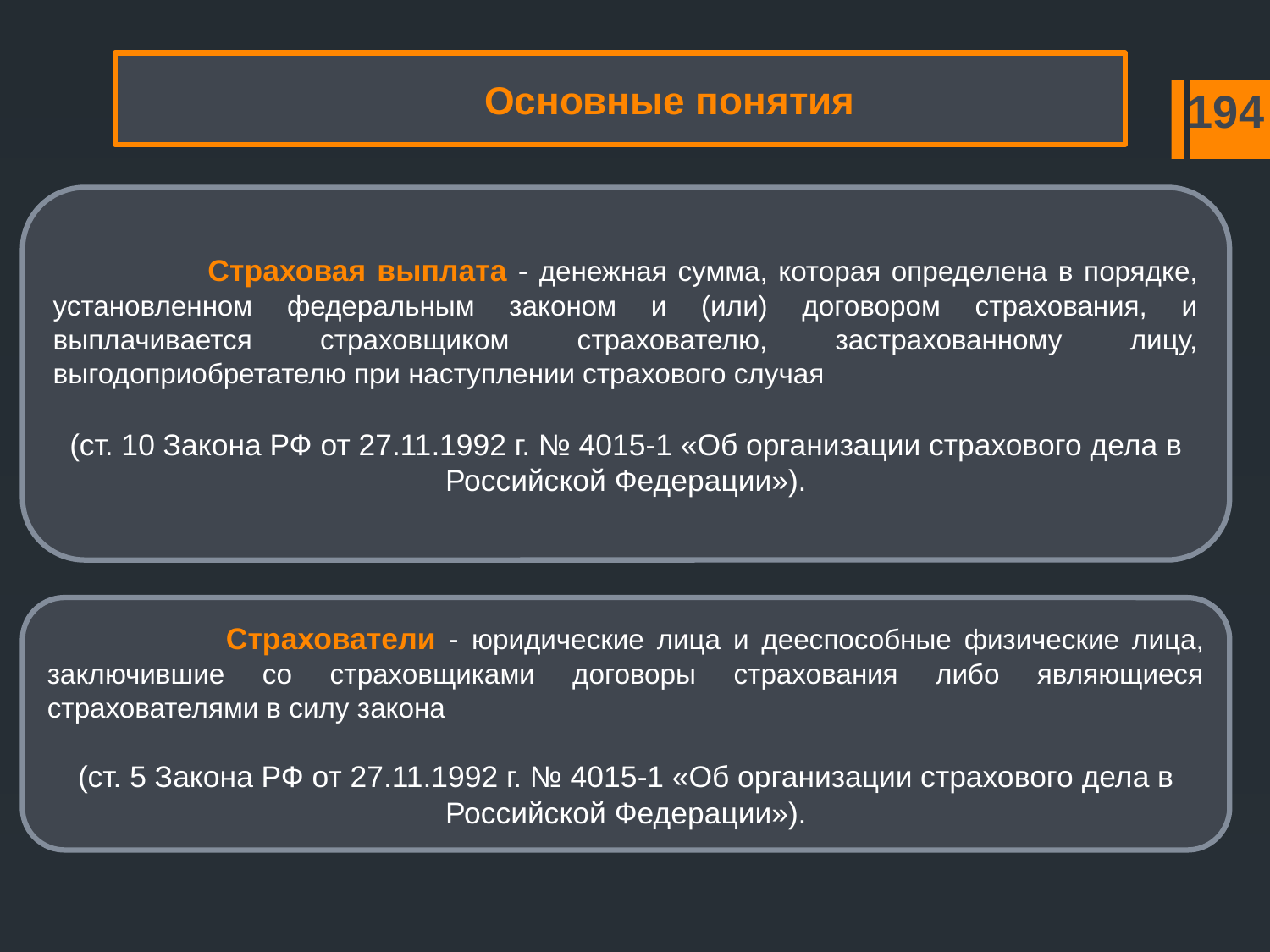

# Основные понятия
194
             Страховая выплата - денежная сумма, которая определена в порядке, установленном федеральным законом и (или) договором страхования, и выплачивается страховщиком страхователю, застрахованному лицу, выгодоприобретателю при наступлении страхового случая

(ст. 10 Закона РФ от 27.11.1992 г. № 4015-1 «Об организации страхового дела в Российской Федерации»).
             Страхователи - юридические лица и дееспособные физические лица, заключившие со страховщиками договоры страхования либо являющиеся страхователями в силу закона

(ст. 5 Закона РФ от 27.11.1992 г. № 4015-1 «Об организации страхового дела в Российской Федерации»).